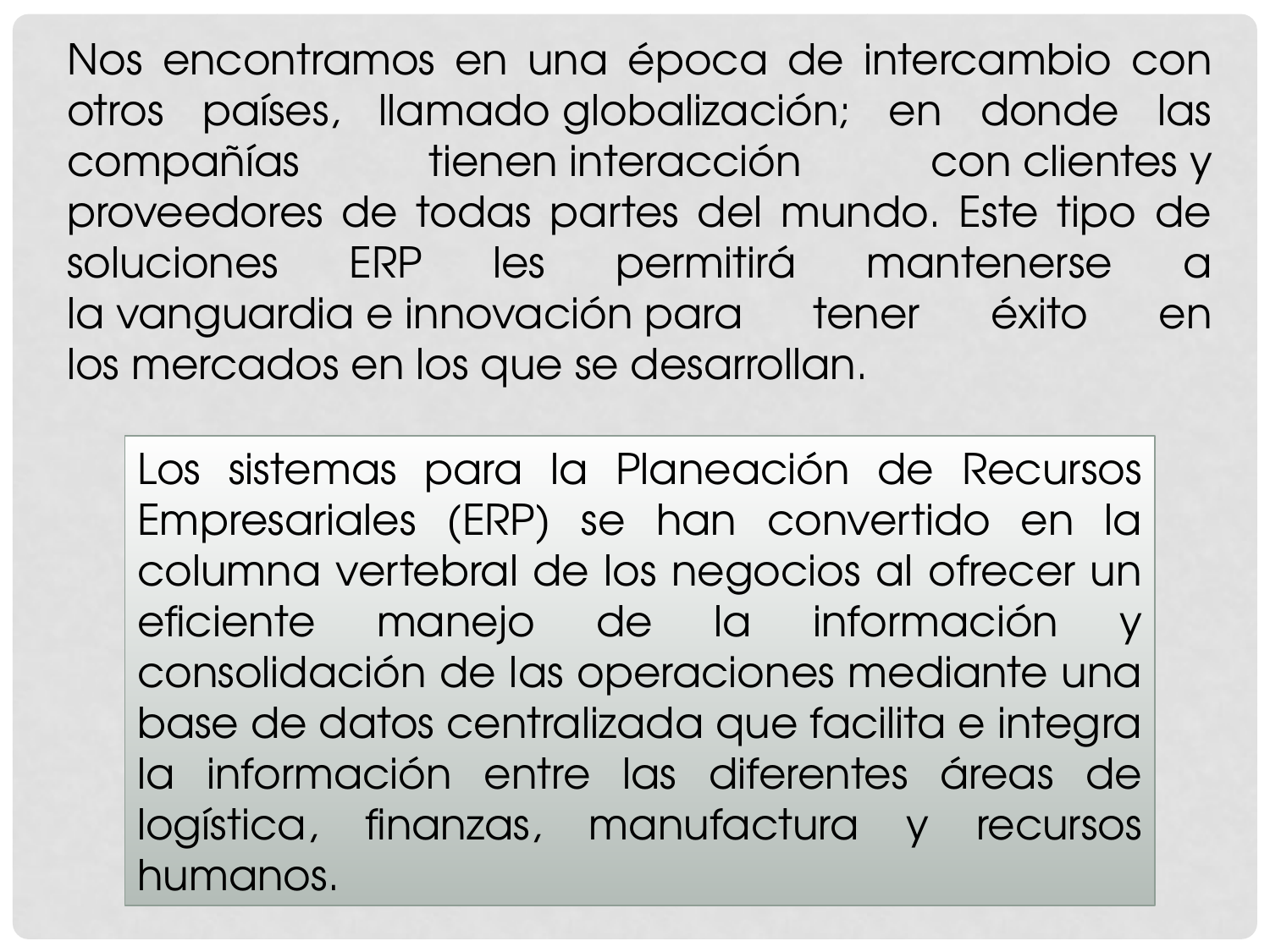

Nos encontramos en una época de intercambio con otros países, llamado globalización; en donde las compañías tienen interacción con clientes y proveedores de todas partes del mundo. Este tipo de soluciones ERP les permitirá mantenerse a la vanguardia e innovación para tener éxito en los mercados en los que se desarrollan.
Los sistemas para la Planeación de Recursos Empresariales (ERP) se han convertido en la columna vertebral de los negocios al ofrecer un eficiente manejo de la información y consolidación de las operaciones mediante una base de datos centralizada que facilita e integra la información entre las diferentes áreas de logística, finanzas, manufactura y recursos humanos.